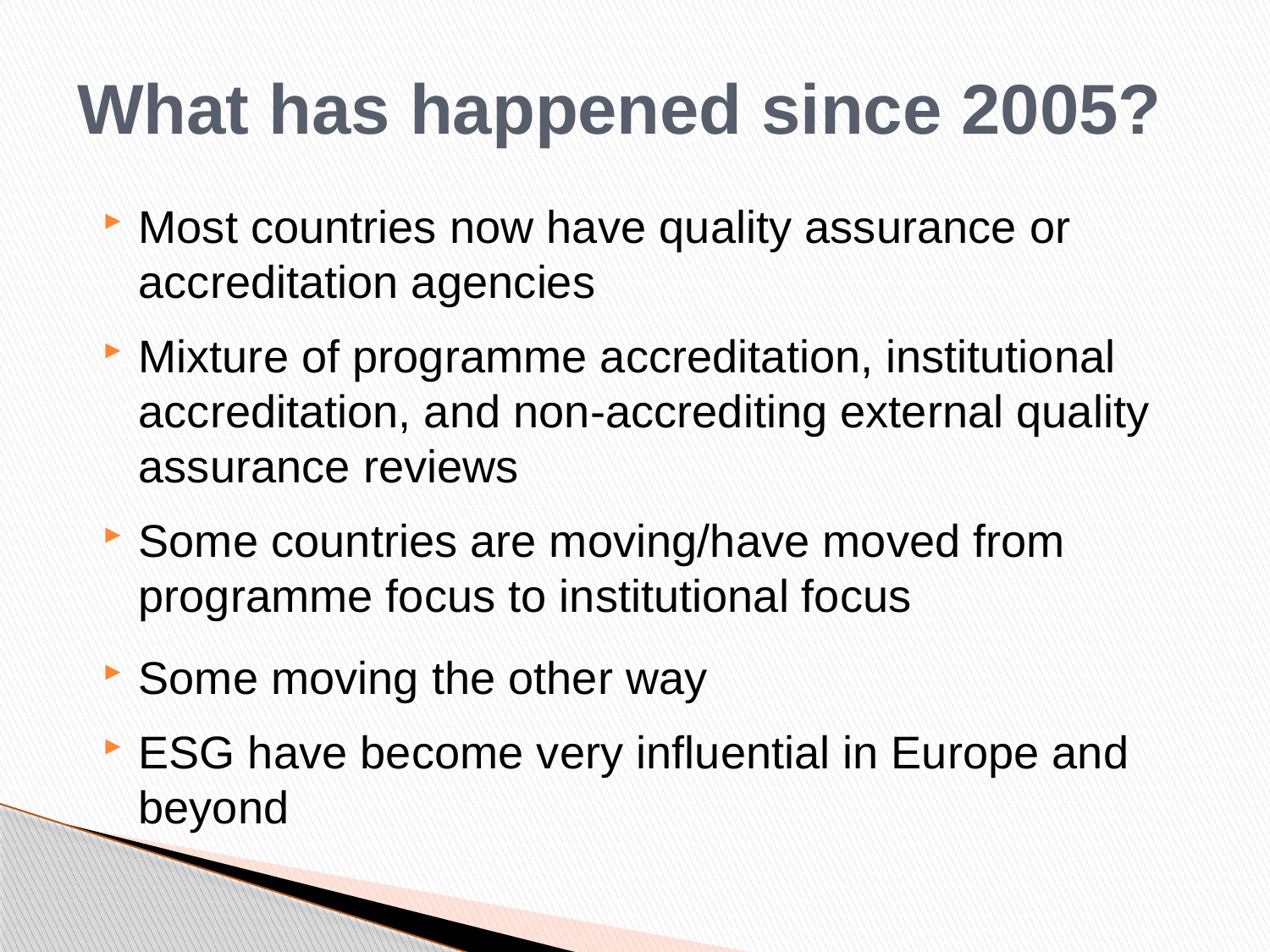

# What has happened since 2005?
Most countries now have quality assurance or accreditation agencies

Mixture of programme accreditation, institutional accreditation, and non-accrediting external quality assurance reviews

Some countries are moving/have moved from programme focus to institutional focus

Some moving the other way

ESG have become very influential in Europe and beyond